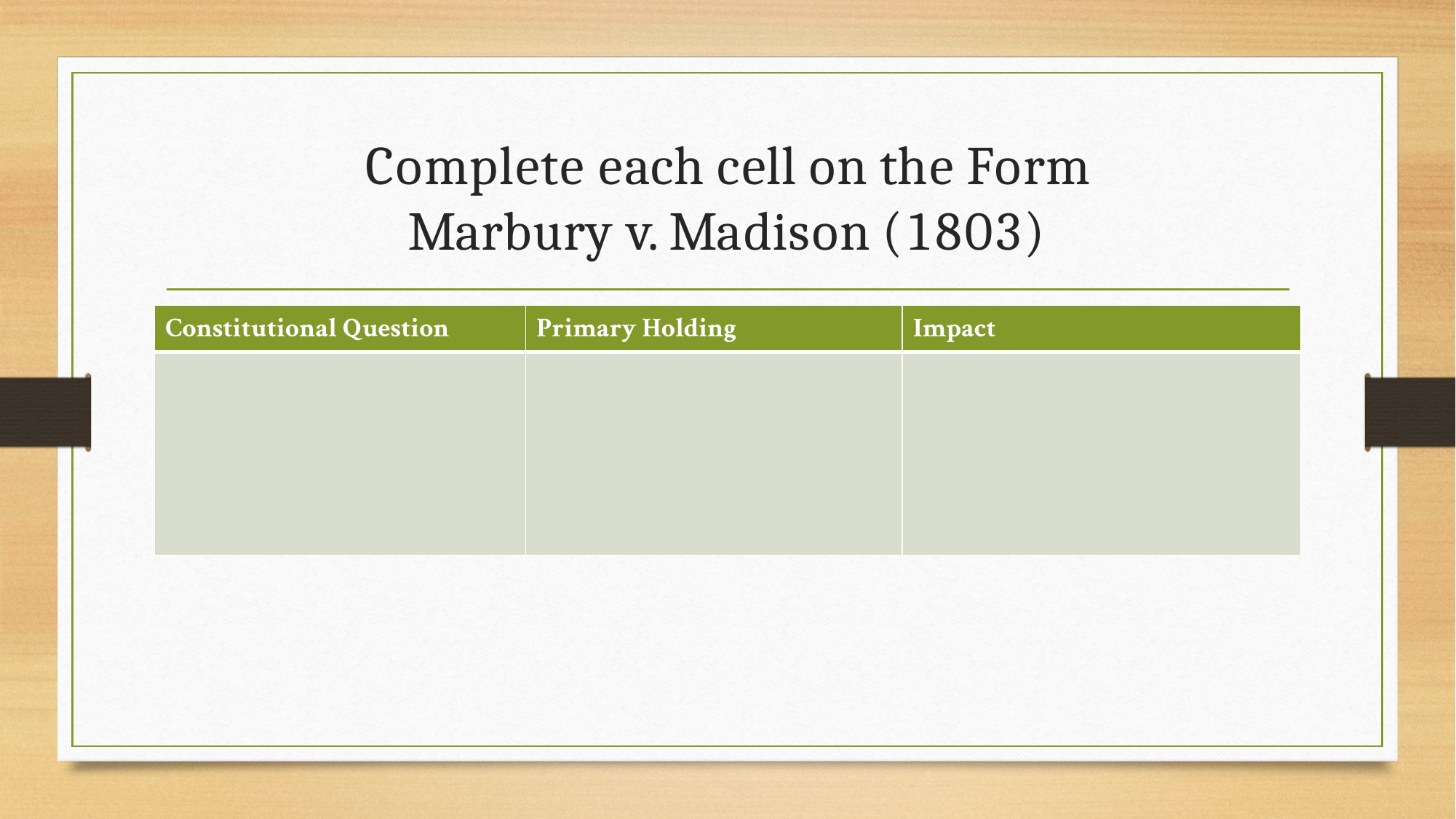

# Complete each cell on the Form Marbury v. Madison (1803)
| Constitutional Question | Primary Holding | Impact |
| --- | --- | --- |
|  |  |  |